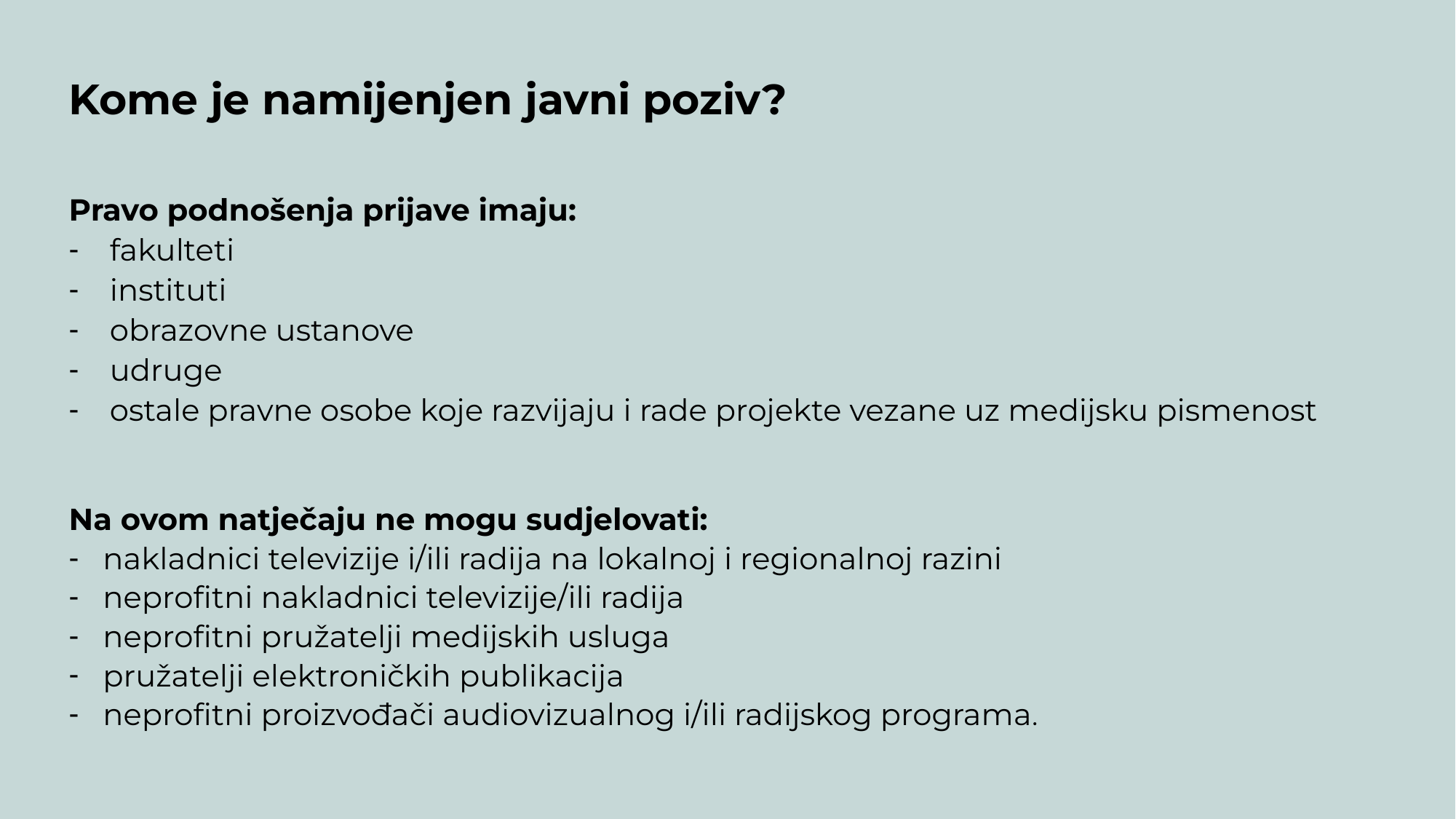

# Kome je namijenjen javni poziv?

Pravo podnošenja prijave imaju:
fakulteti
instituti
obrazovne ustanove
udruge
ostale pravne osobe koje razvijaju i rade projekte vezane uz medijsku pismenost

Na ovom natječaju ne mogu sudjelovati:
nakladnici televizije i/ili radija na lokalnoj i regionalnoj razini
neprofitni nakladnici televizije/ili radija
neprofitni pružatelji medijskih usluga
pružatelji elektroničkih publikacija
neprofitni proizvođači audiovizualnog i/ili radijskog programa.